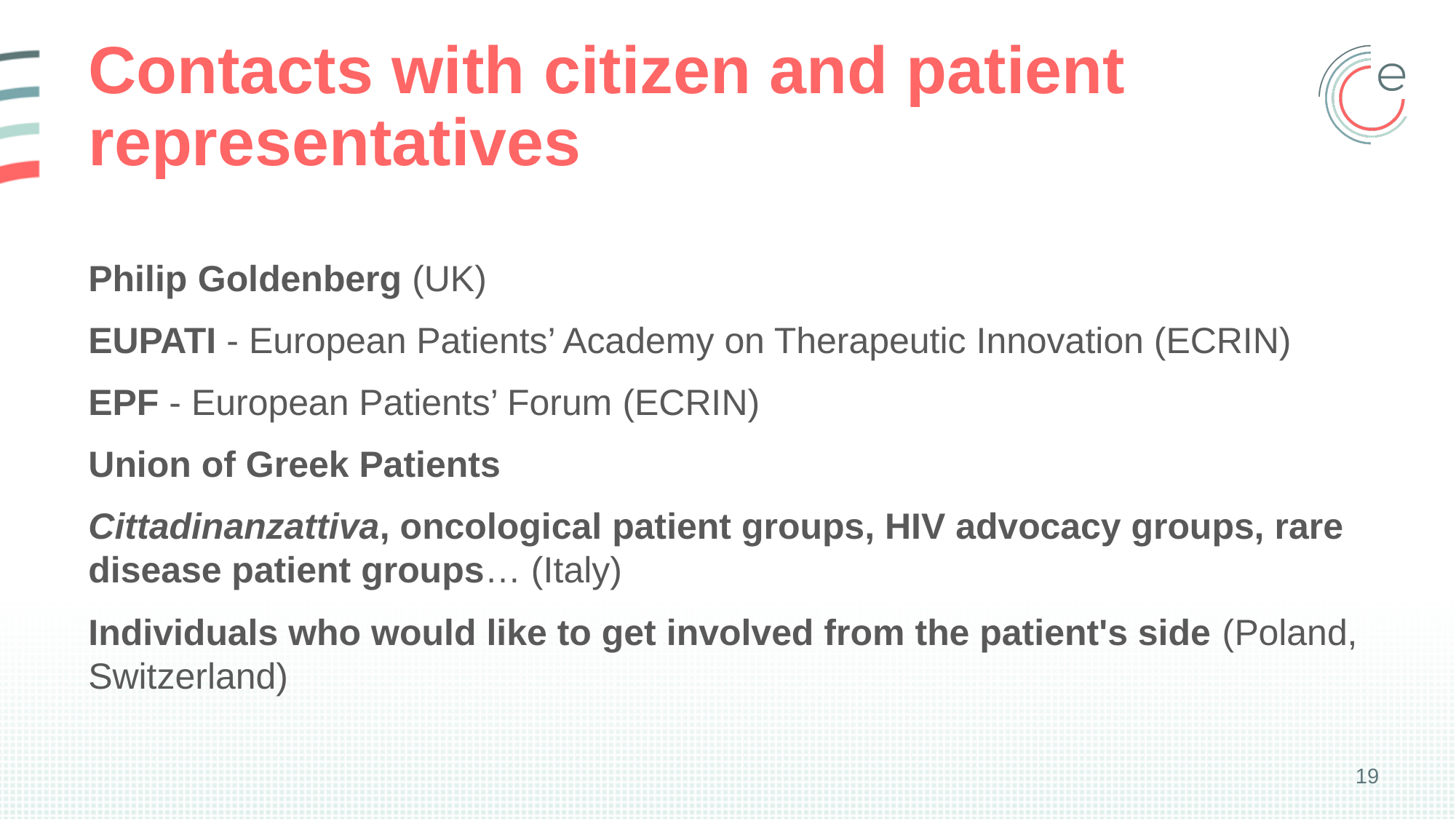

# Contacts with citizen and patient representatives

Philip Goldenberg (UK)
EUPATI - European Patients’ Academy on Therapeutic Innovation (ECRIN)
EPF - European Patients’ Forum (ECRIN)
Union of Greek Patients
Cittadinanzattiva, oncological patient groups, HIV advocacy groups, rare disease patient groups… (Italy)
Individuals who would like to get involved from the patient's side (Poland, Switzerland)